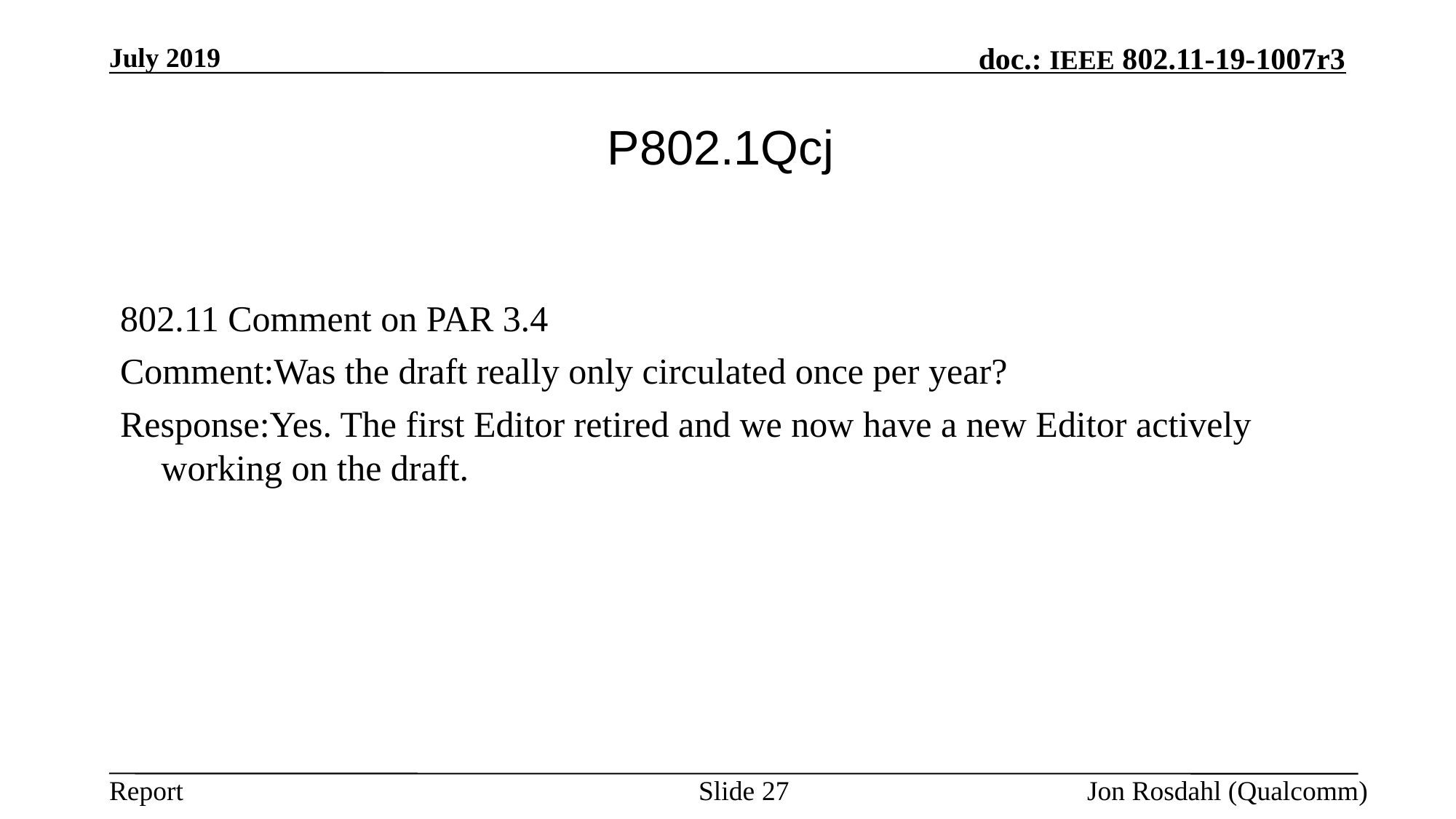

July 2019
# P802.1Qcj

802.11 Comment on PAR 3.4
Comment:Was the draft really only circulated once per year?
Response:Yes. The first Editor retired and we now have a new Editor actively working on the draft.

Slide 27
Jon Rosdahl (Qualcomm)